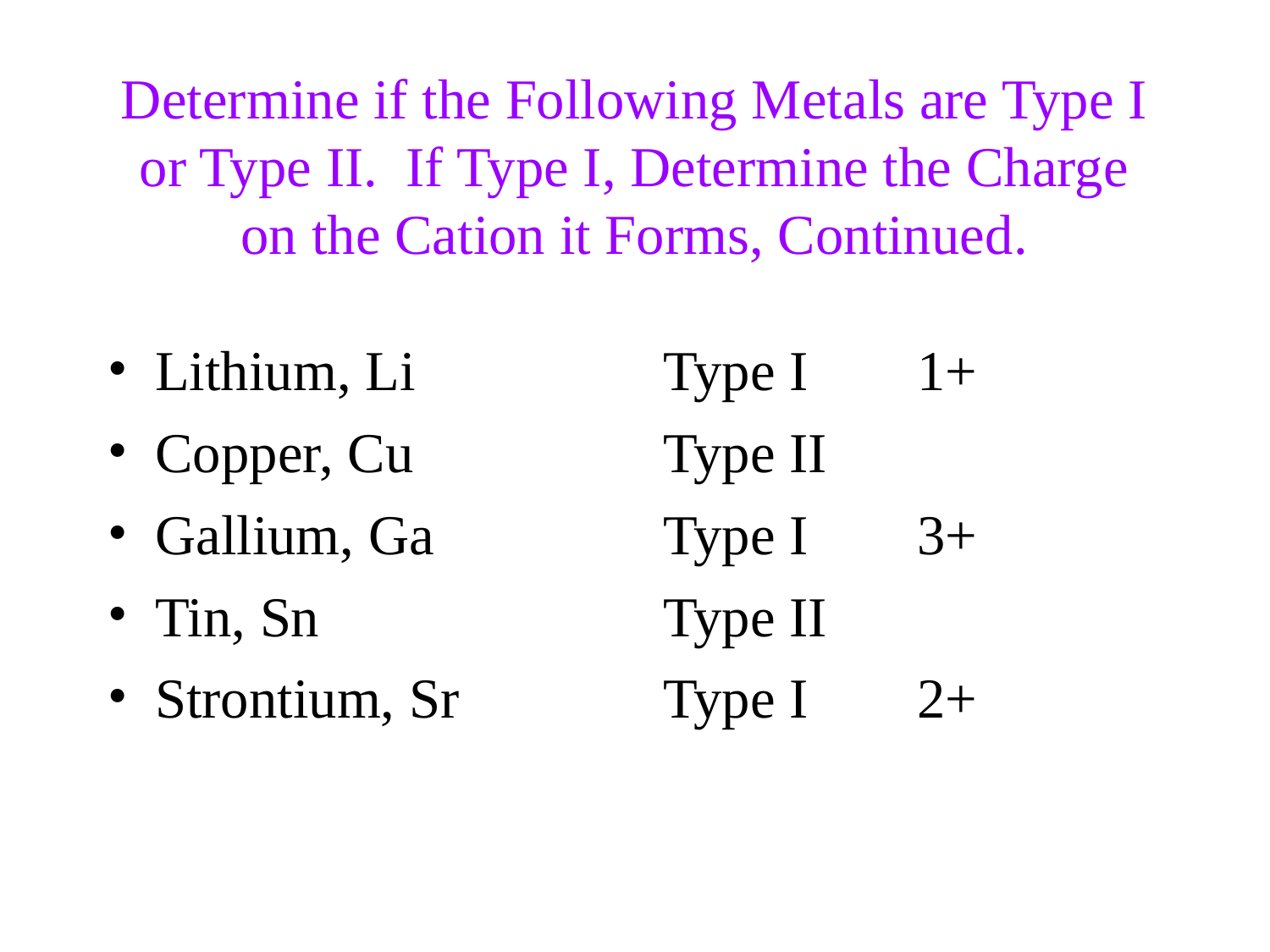

Determine if the Following Metals are Type I or Type II.  If Type I, Determine the Charge on the Cation it Forms, Continued.
Lithium, Li		Type I	1+
Copper, Cu		Type II
Gallium, Ga		Type I	3+
Tin, Sn			Type II
Strontium, Sr		Type I	2+